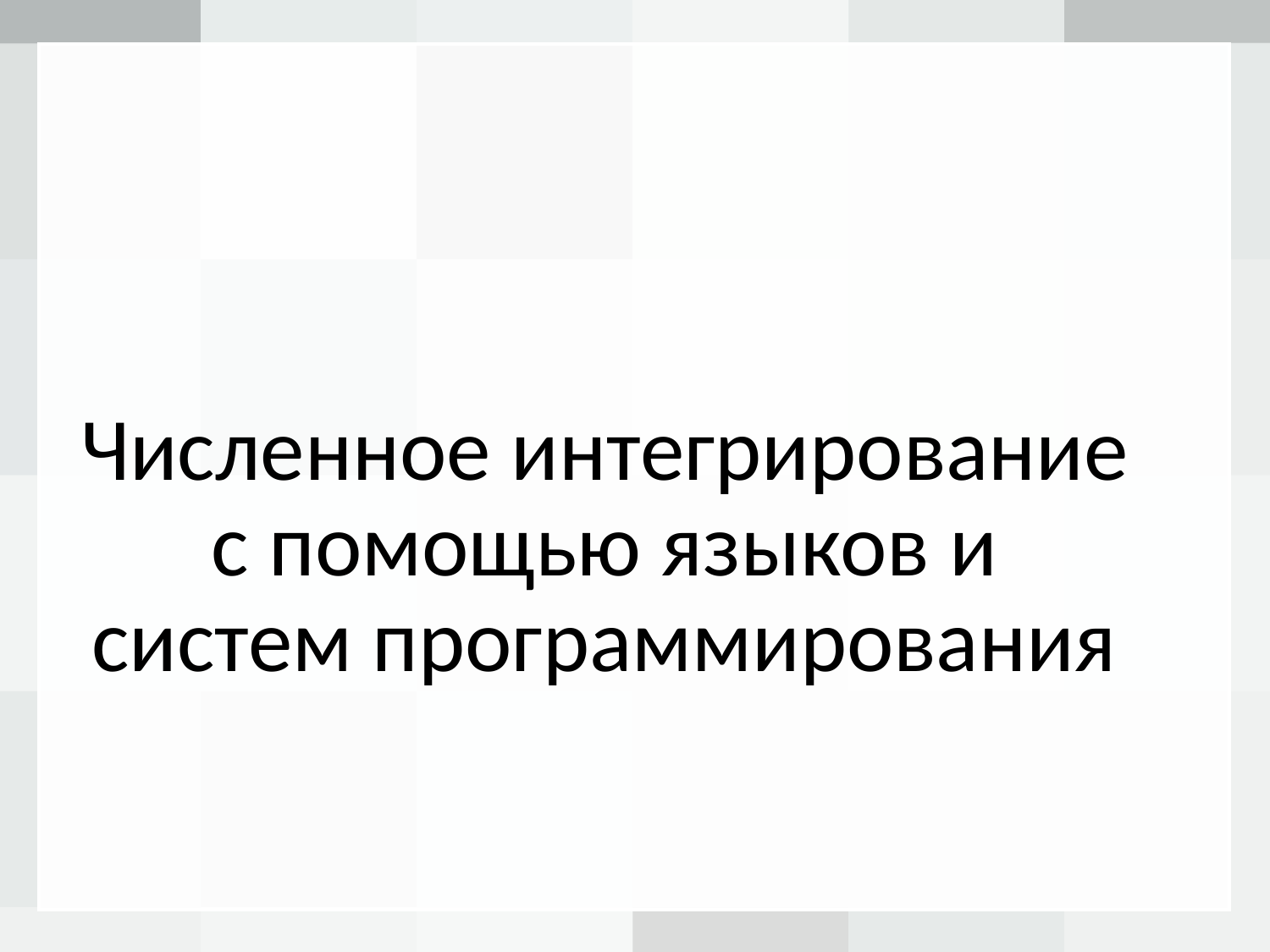

# Численное интегрирование с помощью языков и систем программирования